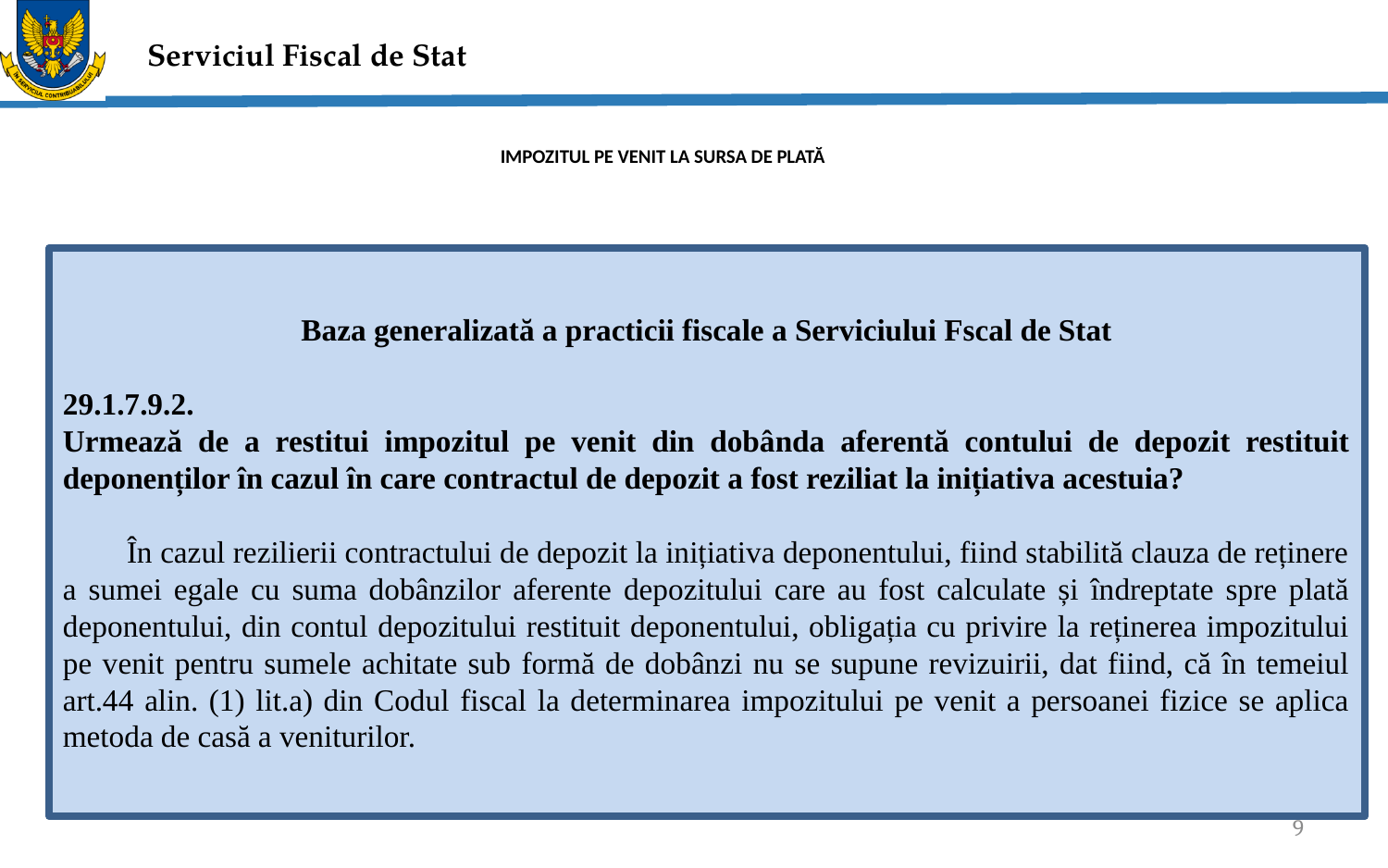

# IMPOZITUL PE VENIT LA SURSA DE PLATĂ
Baza generalizată a practicii fiscale a Serviciului Fscal de Stat

29.1.7.9.2.
Urmează de a restitui impozitul pe venit din dobânda aferentă contului de depozit restituit deponenților în cazul în care contractul de depozit a fost reziliat la inițiativa acestuia?

        În cazul rezilierii contractului de depozit la inițiativa deponentului, fiind stabilită clauza de reținere a sumei egale cu suma dobânzilor aferente depozitului care au fost calculate și îndreptate spre plată deponentului, din contul depozitului restituit deponentului, obligația cu privire la reținerea impozitului pe venit pentru sumele achitate sub formă de dobânzi nu se supune revizuirii, dat fiind, că în temeiul art.44 alin. (1) lit.a) din Codul fiscal la determinarea impozitului pe venit a persoanei fizice se aplica metoda de casă a veniturilor.
9